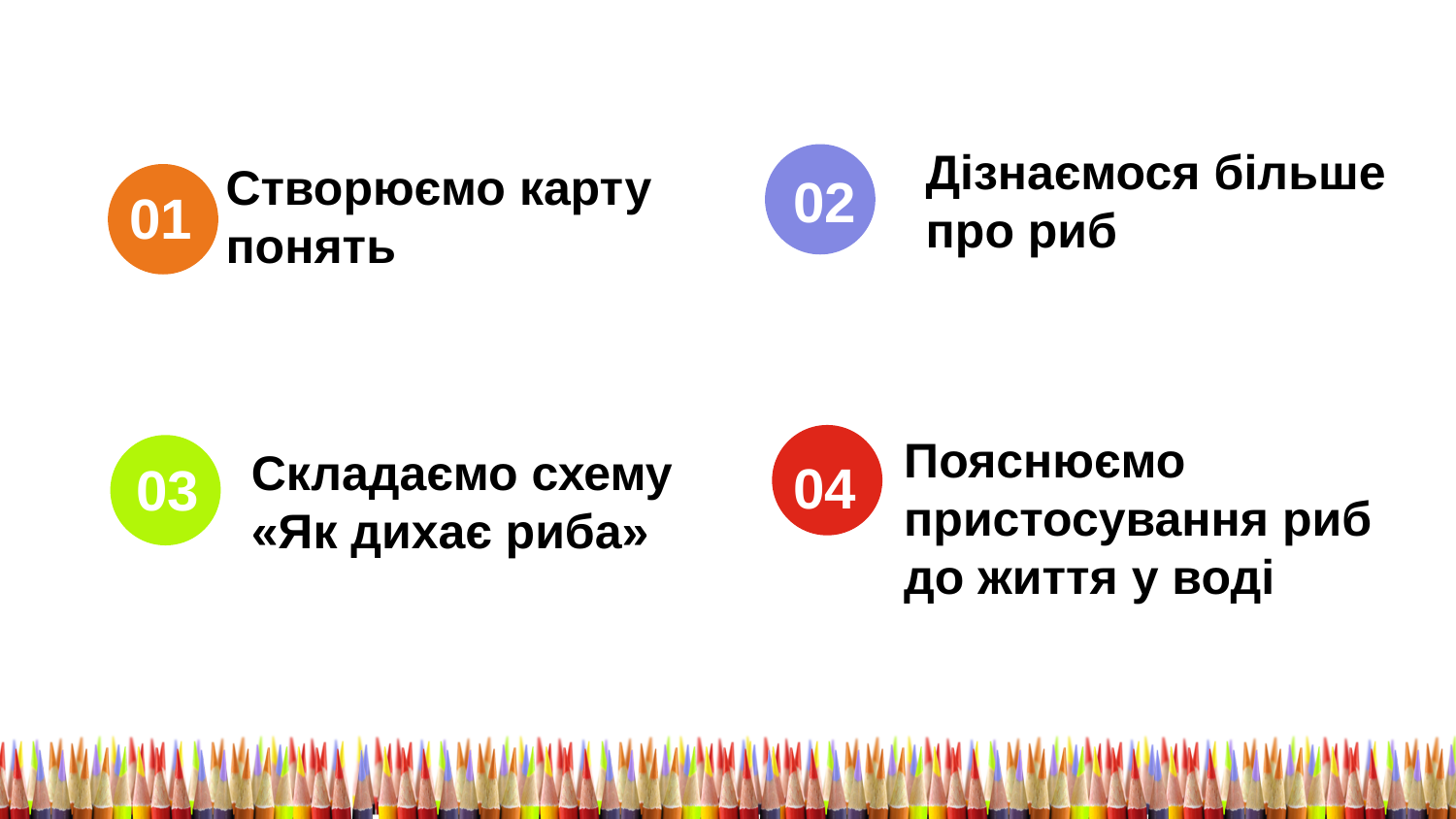

Дізнаємося більше
про риб

Створюємо карту
понять

02
01
Пояснюємо
пристосування риб
до життя у воді

Складаємо схему «Як дихає риба»
04
03